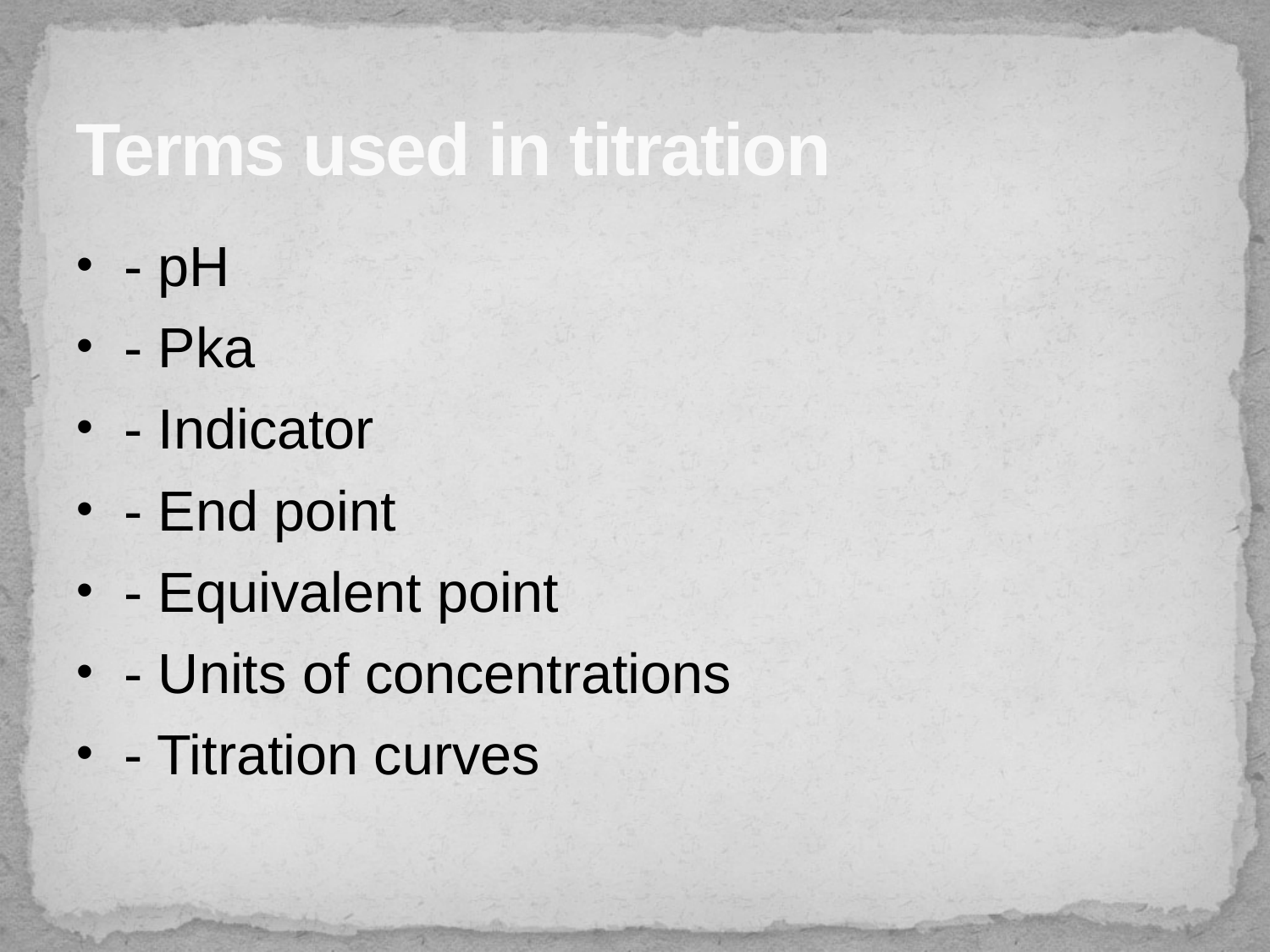

# Terms used in titration
- pH
- Pka
- Indicator
- End point
- Equivalent point
- Units of concentrations
- Titration curves